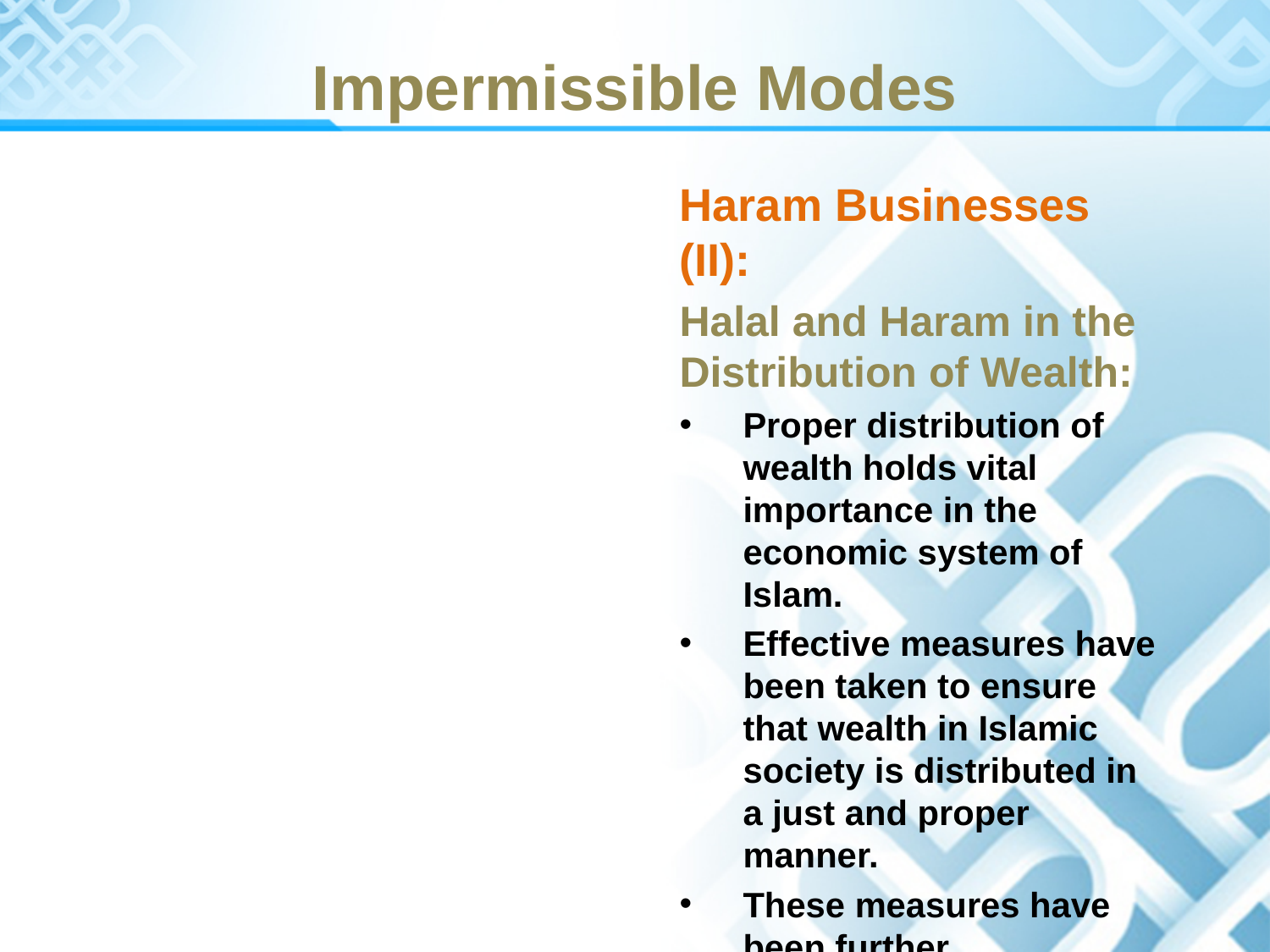

Impermissible Modes
Haram Businesses (II):
Halal and Haram in the Distribution of Wealth:
Proper distribution of wealth holds vital importance in the economic system of Islam.
Effective measures have been taken to ensure that wealth in Islamic society is distributed in a just and proper manner.
These measures have been further strengthened by imposing the bounds of Halal and Haram.